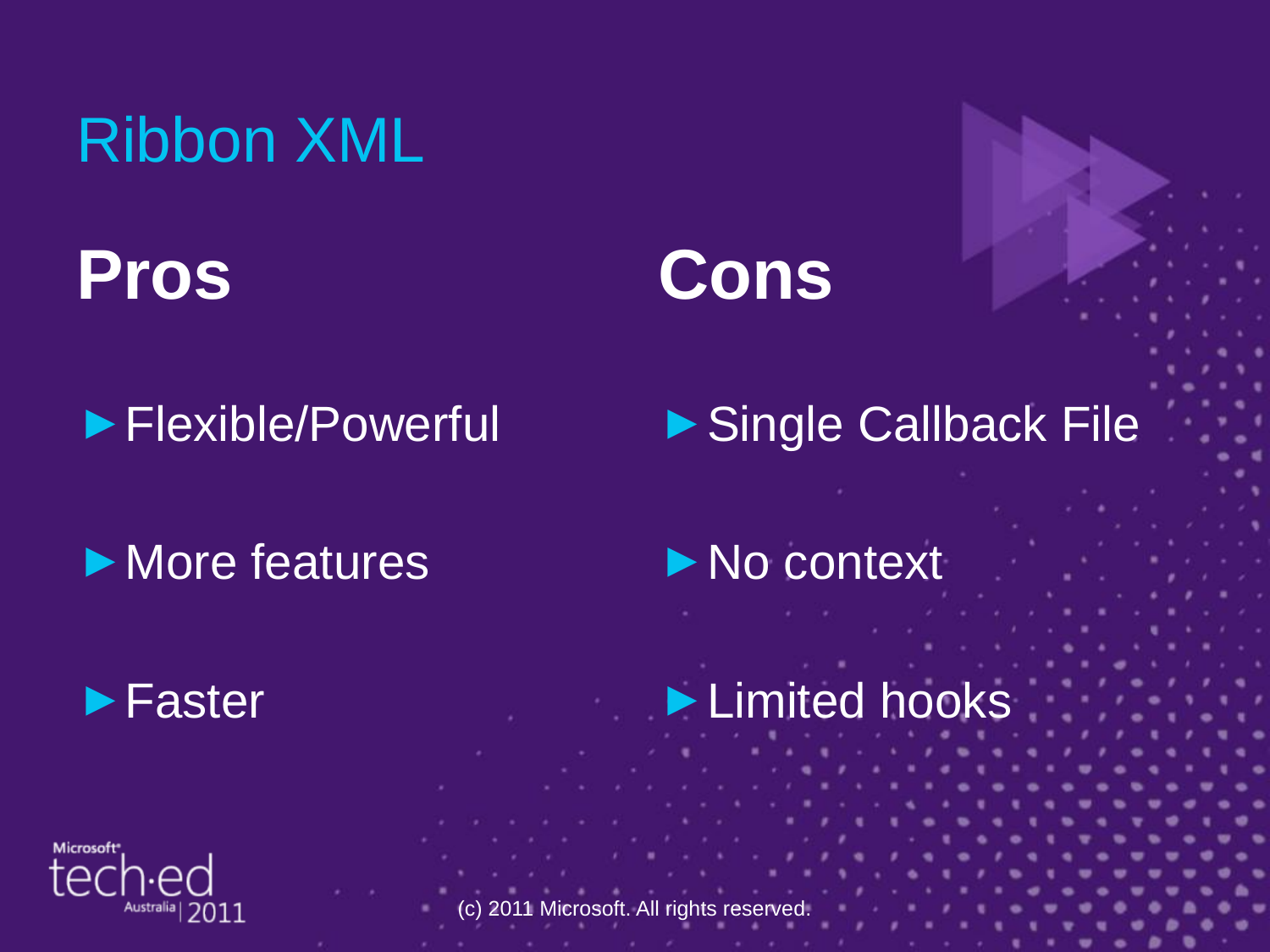

# Ribbon XML
Pros

Flexible/Powerful

More features

Faster
Cons

Single Callback File

No context

Limited hooks
(c) 2011 Microsoft. All rights reserved.